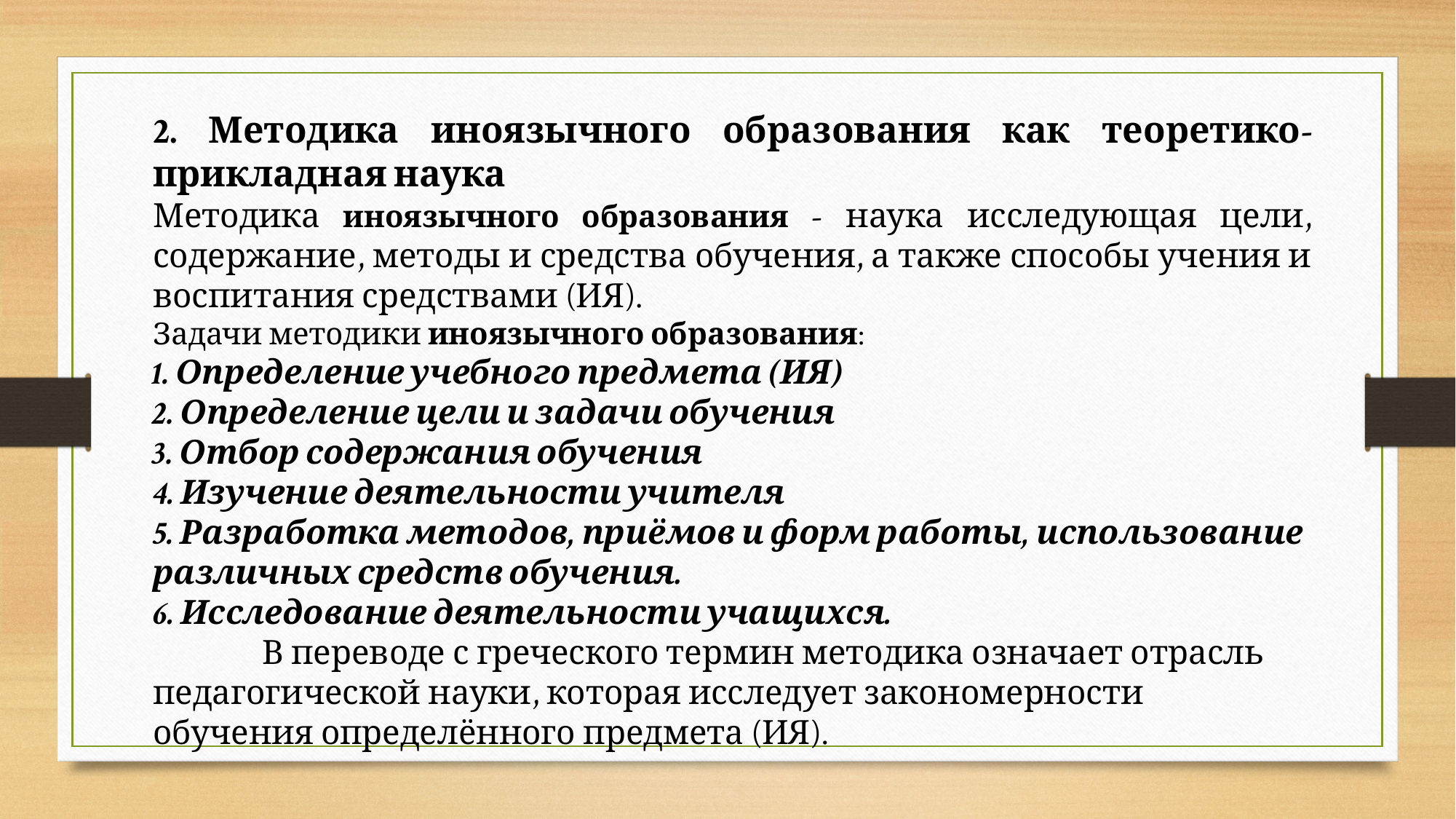

2. Методика иноязычного образования как теоретико-прикладная наука
Методика иноязычного образования - наука исследующая цели, содержание, методы и средства обучения, а также способы учения и воспитания средствами (ИЯ).
Задачи методики иноязычного образования:
1. Определение учебного предмета (ИЯ)
2. Определение цели и задачи обучения
3. Отбор содержания обучения
4. Изучение деятельности учителя
5. Разработка методов, приёмов и форм работы, использование различных средств обучения.
6. Исследование деятельности учащихся.
	В переводе с греческого термин методика означает отрасль педагогической науки, которая исследует закономерности обучения определённого предмета (ИЯ).